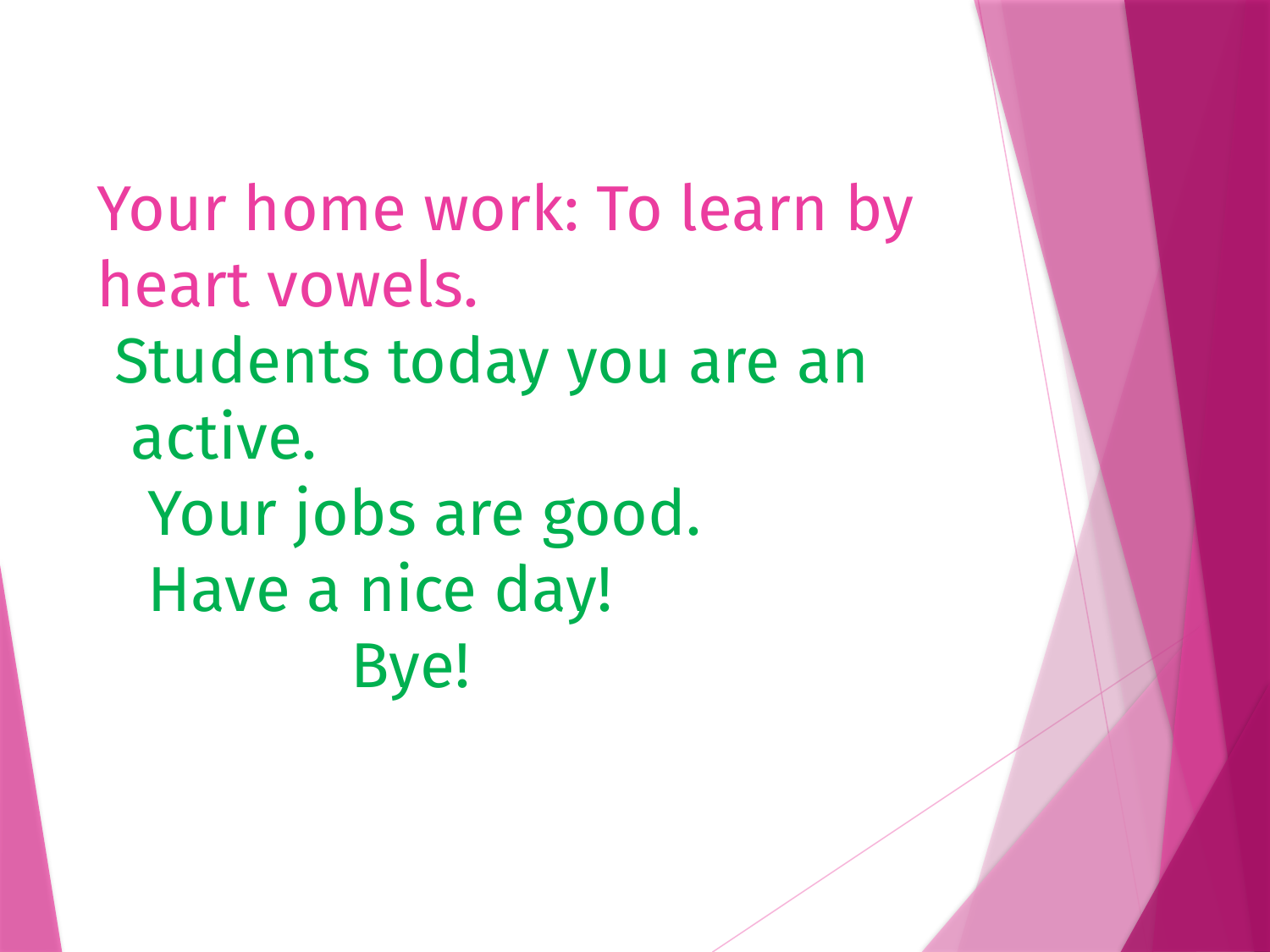

# Your home work: To learn by heart vowels. Students today you are an       active. Your jobs are good. Have a nice day! Bye!